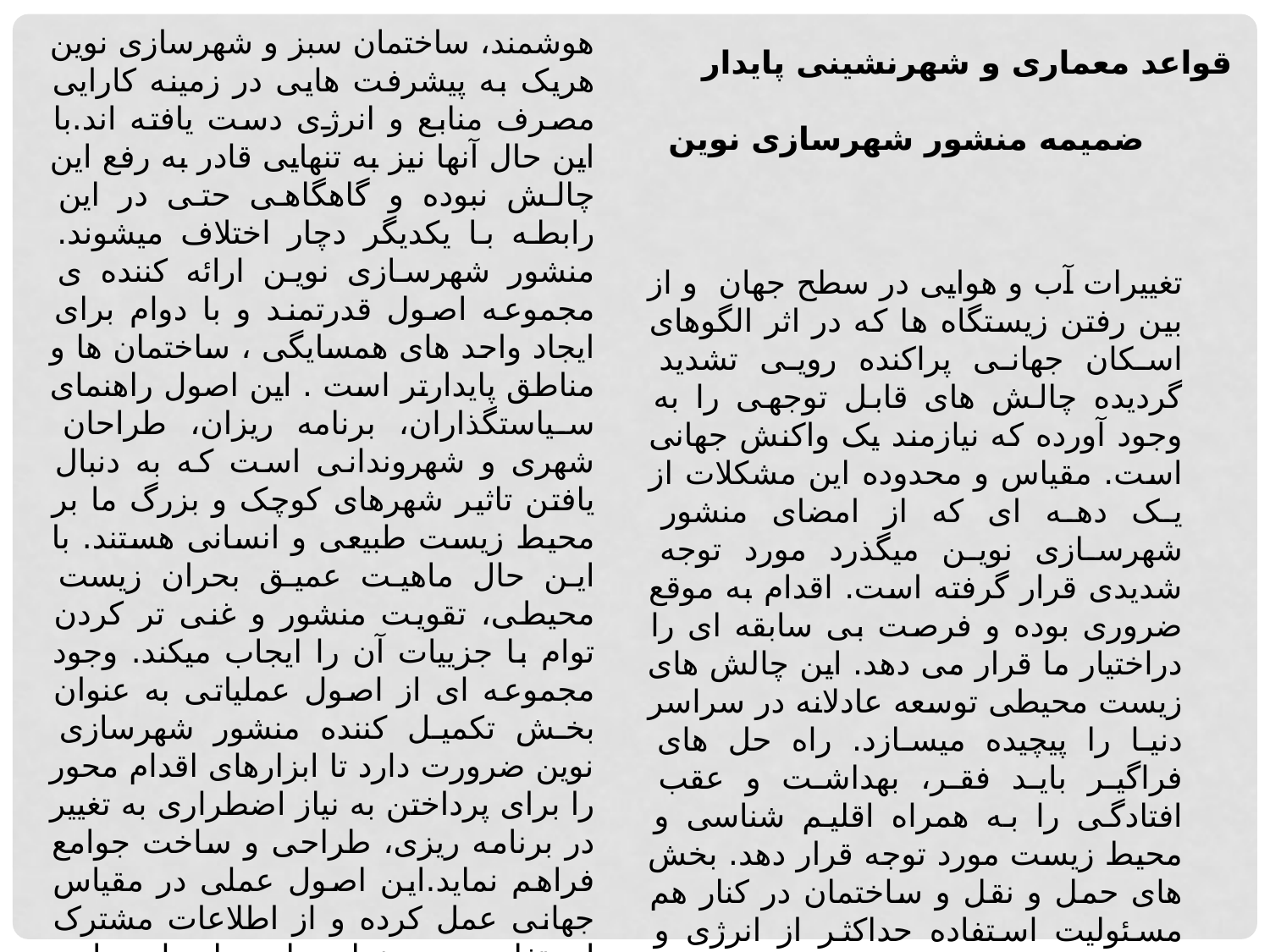

هوشمند، ساختمان سبز و شهرسازی نوین هریک به پیشرفت هایی در زمینه کارایی مصرف منابع و انرژی دست یافته اند.با این حال آنها نیز به تنهایی قادر به رفع این چالش نبوده و گاهگاهی حتی در این رابطه با یکدیگر دچار اختلاف میشوند. منشور شهرسازی نوین ارائه کننده ی مجموعه اصول قدرتمند و با دوام برای ایجاد واحد های همسایگی ، ساختمان ها و مناطق پایدارتر است . این اصول راهنمای سیاستگذاران، برنامه ریزان، طراحان شهری و شهروندانی است که به دنبال یافتن تاثیر شهرهای کوچک و بزرگ ما بر محیط زیست طبیعی و انسانی هستند. با این حال ماهیت عمیق بحران زیست محیطی، تقویت منشور و غنی تر کردن توام با جزییات آن را ایجاب میکند. وجود مجموعه ای از اصول عملیاتی به عنوان بخش تکمیل کننده منشور شهرسازی نوین ضرورت دارد تا ابزارهای اقدام محور را برای پرداختن به نیاز اضطراری به تغییر در برنامه ریزی، طراحی و ساخت جوامع فراهم نماید.این اصول عملی در مقیاس جهانی عمل کرده و از اطلاعات مشترک استفاده می نماید. این اصول بطور همزمان شهرسازی، زیرساخت، معماری، طراحی منظر، اقذامات ساخت و ساز و حفاظت از منابع را در کلیه سطوح در بر می گیرد:

قواعد معماری و شهرنشینی پایدار

        ضمیمه منشور شهرسازی نوین

تغییرات آب و هوایی در سطح جهان  و از بین رفتن زیستگاه ها که در اثر الگوهای اسکان جهانی پراکنده رویی تشدید گردیده چالش های قابل توجهی را به وجود آورده که نیازمند یک واکنش جهانی است. مقیاس و محدوده این مشکلات از یک دهه ای که از امضای منشور شهرسازی نوین میگذرد مورد توجه شدیدی قرار گرفته است. اقدام به موقع ضروری بوده و فرصت بی سابقه ای را دراختیار ما قرار می دهد. این چالش های زیست محیطی توسعه عادلانه در سراسر دنیا را پیچیده میسازد. راه حل های فراگیر باید فقر، بهداشت و عقب افتادگی را به همراه اقلیم شناسی و محیط زیست مورد توجه قرار دهد. بخش های حمل و نقل و ساختمان در کنار هم مسئولیت استفاده حداکثر از انرژی و منابع غیر قابل تجدید را به عهده دارند که در نتیجه طراحی و برنامه ریزی کلیت محیط زیست انسان ساخت را در جهت رفع این مشکلات ضروری می سازند. رشد